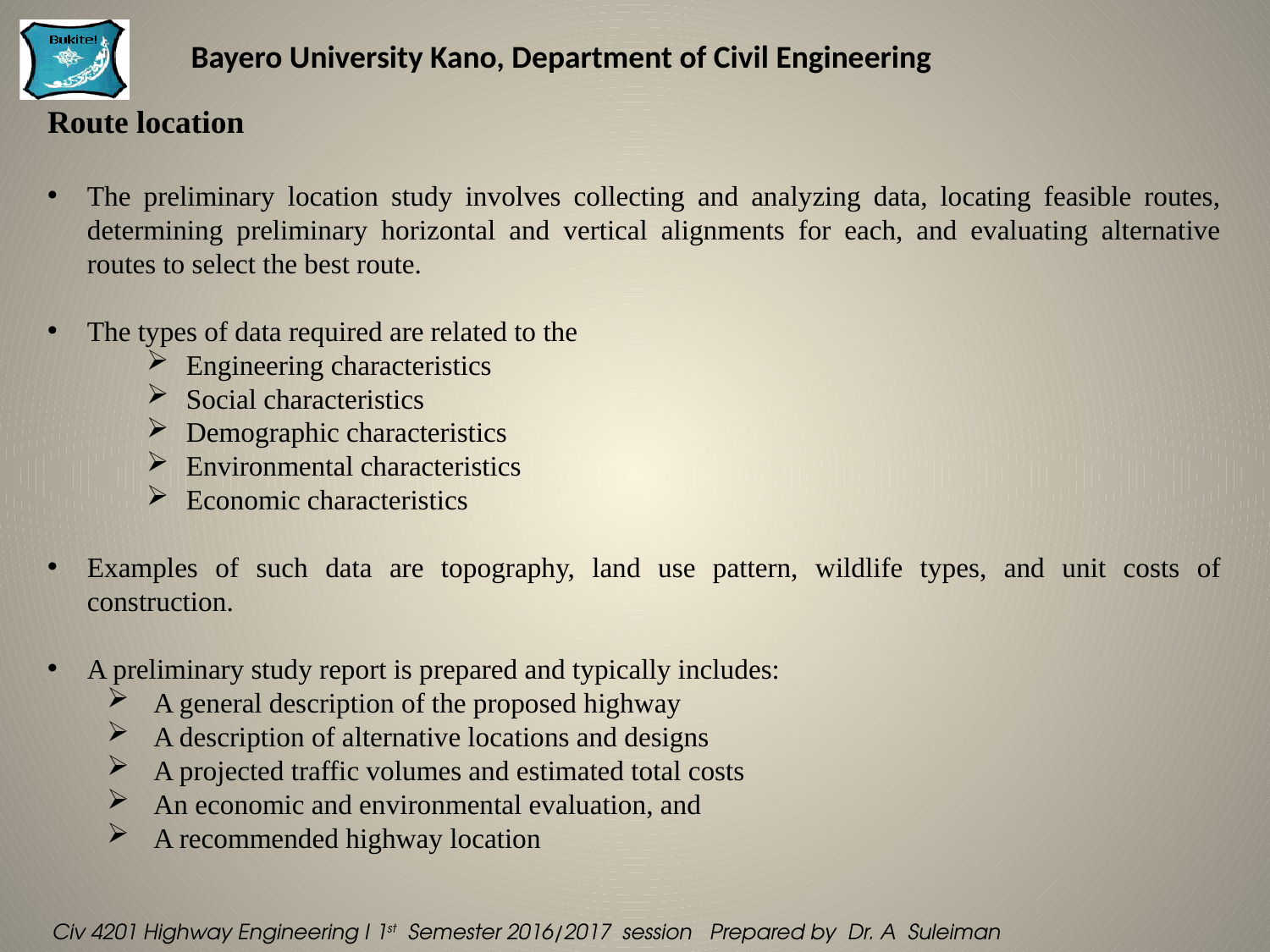

Route location

The preliminary location study involves collecting and analyzing data, locating feasible routes, determining preliminary horizontal and vertical alignments for each, and evaluating alternative routes to select the best route.

The types of data required are related to the
Engineering characteristics
Social characteristics
Demographic characteristics
Environmental characteristics
Economic characteristics

Examples of such data are topography, land use pattern, wildlife types, and unit costs of construction.

A preliminary study report is prepared and typically includes:
 A general description of the proposed highway
 A description of alternative locations and designs
 A projected traffic volumes and estimated total costs
 An economic and environmental evaluation, and
 A recommended highway location